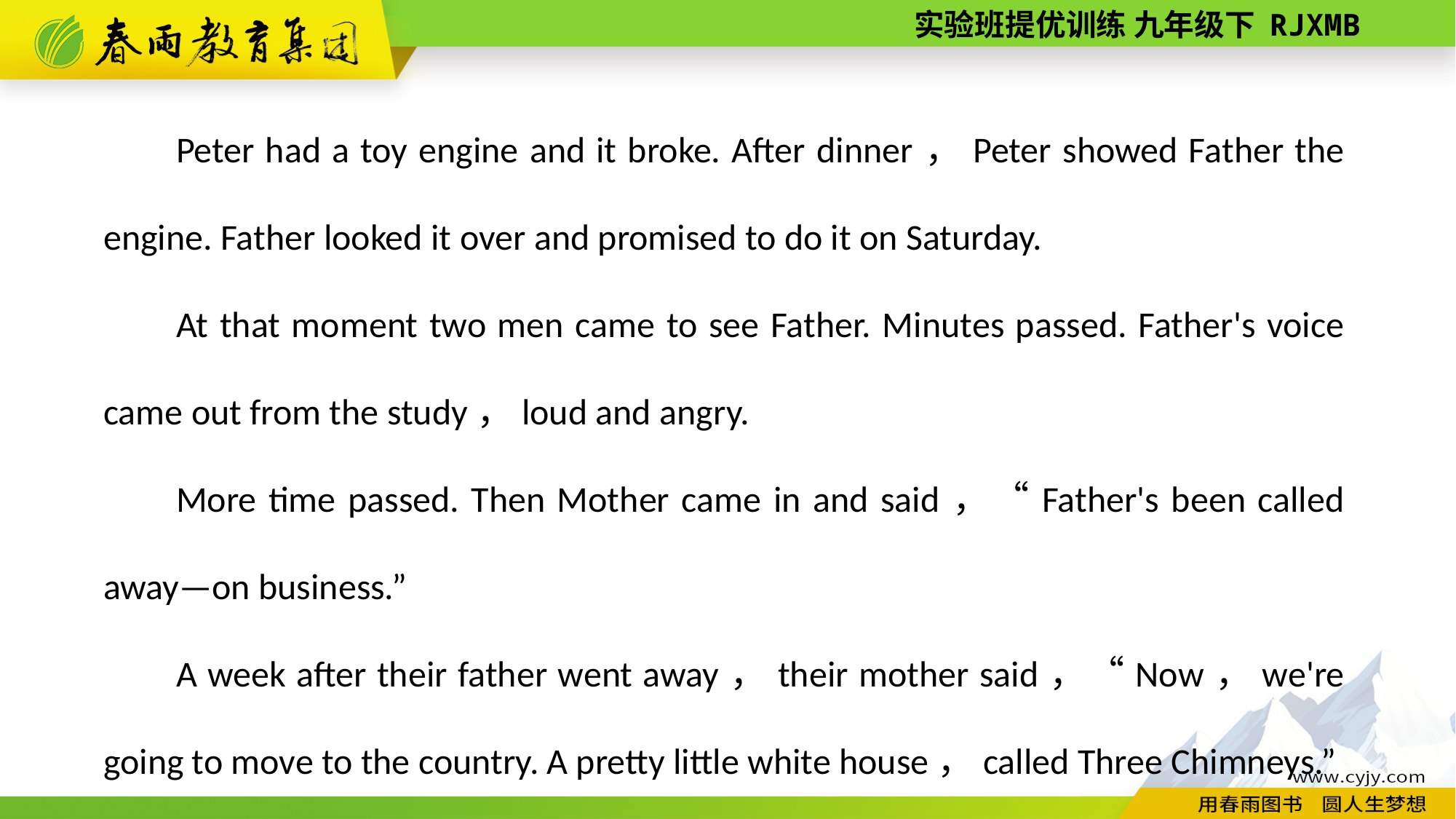

Peter had a toy engine and it broke. After dinner，Peter showed Father the engine. Father looked it over and promised to do it on Saturday.
At that moment two men came to see Father. Minutes passed. Father's voice came out from the study，loud and angry.
More time passed. Then Mother came in and said，“Father's been called away—on business.”
A week after their father went away，their mother said，“Now，we're going to move to the country. A pretty little white house，called Three Chimneys.”